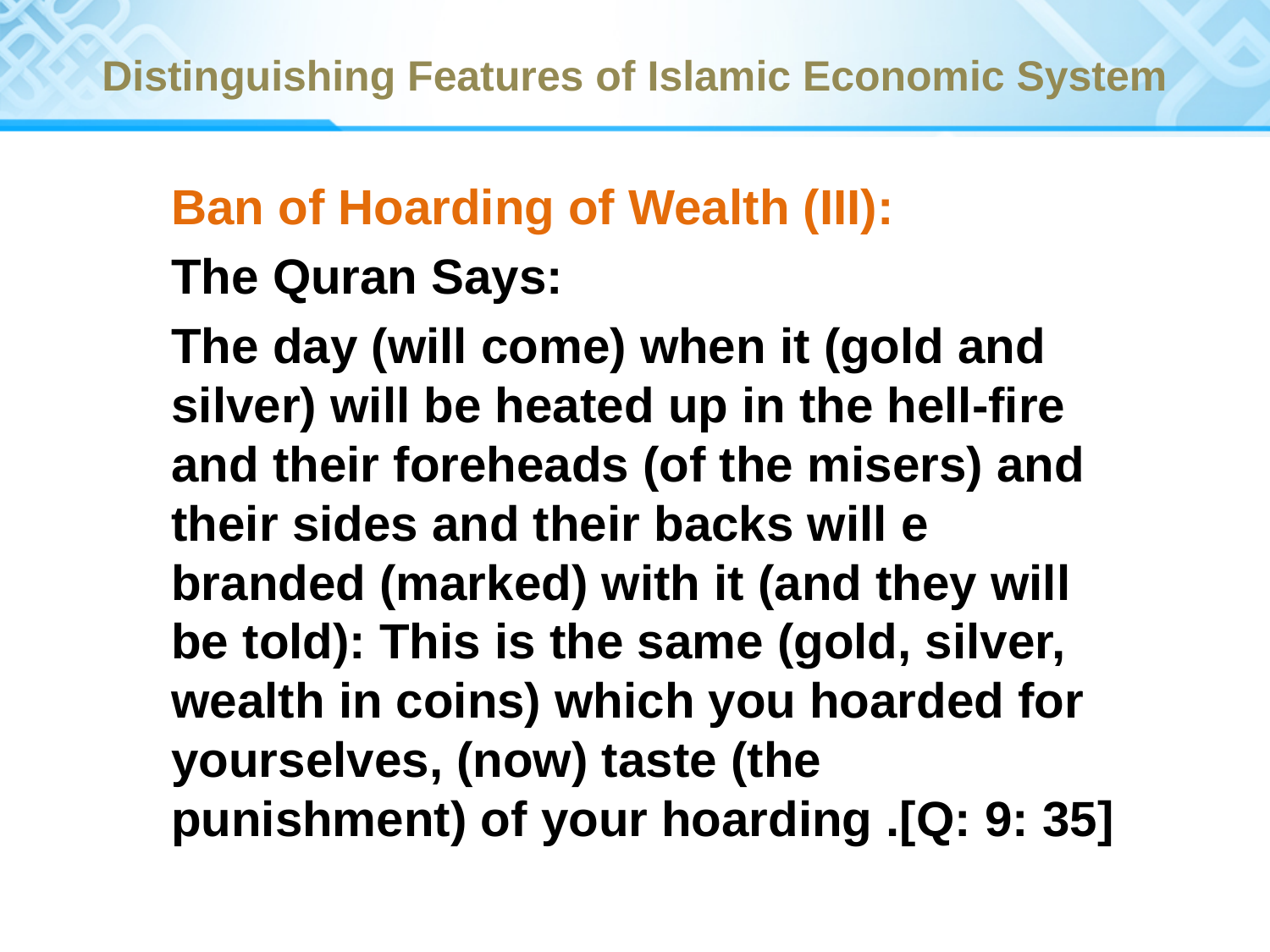

Distinguishing Features of Islamic Economic System

Ban of Hoarding of Wealth (III):
The Quran Says:
The day (will come) when it (gold and silver) will be heated up in the hell-fire and their foreheads (of the misers) and their sides and their backs will e branded (marked) with it (and they will be told): This is the same (gold, silver, wealth in coins) which you hoarded for yourselves, (now) taste (the punishment) of your hoarding .[Q: 9: 35]